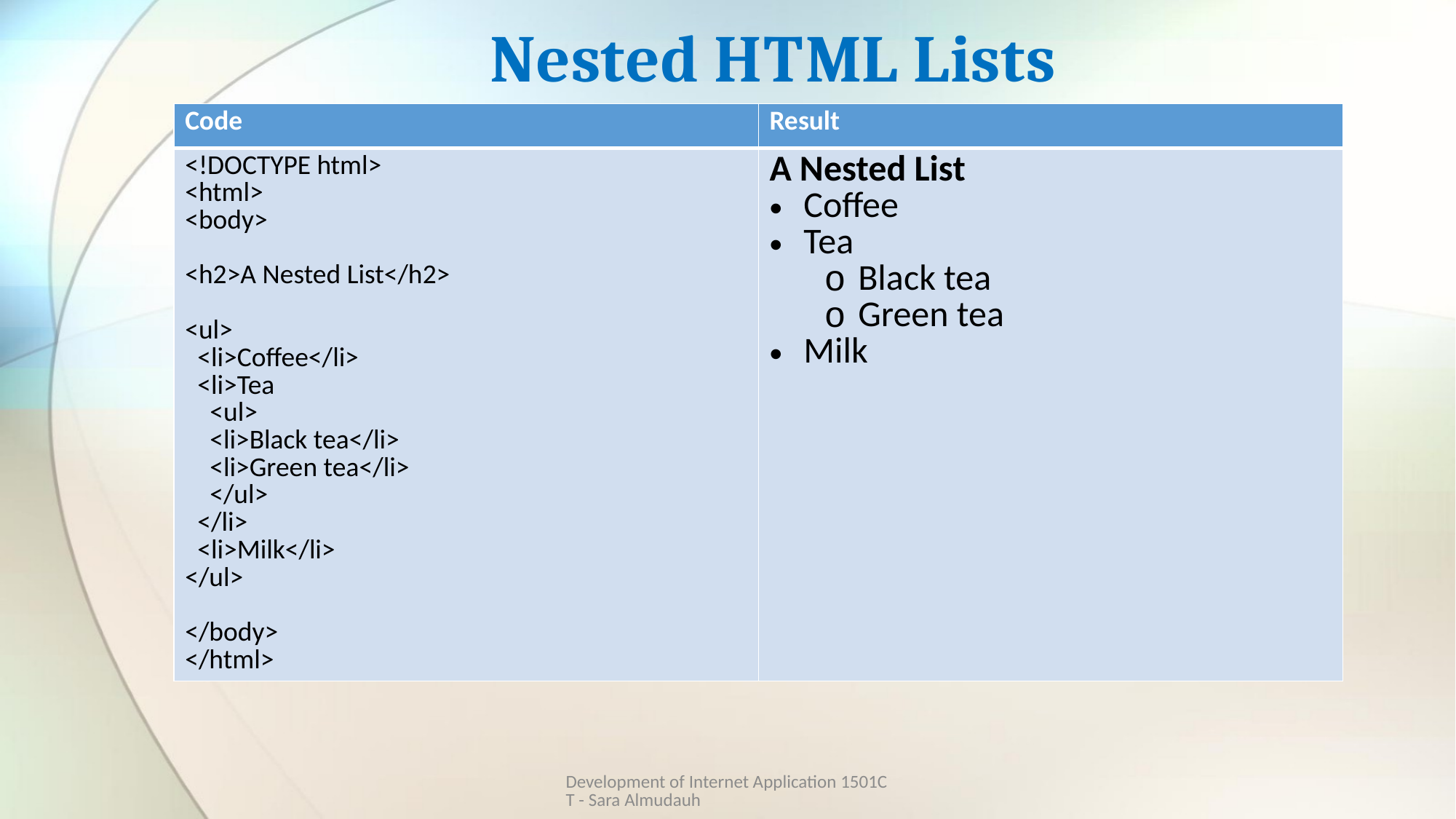

# Nested HTML Lists
| Code | Result |
| --- | --- |
| <!DOCTYPE html> <html> <body> <h2>A Nested List</h2> <ul> <li>Coffee</li> <li>Tea <ul> <li>Black tea</li> <li>Green tea</li> </ul> </li> <li>Milk</li> </ul> </body> </html> | A Nested List Coffee Tea Black tea Green tea Milk |
Development of Internet Application 1501CT - Sara Almudauh